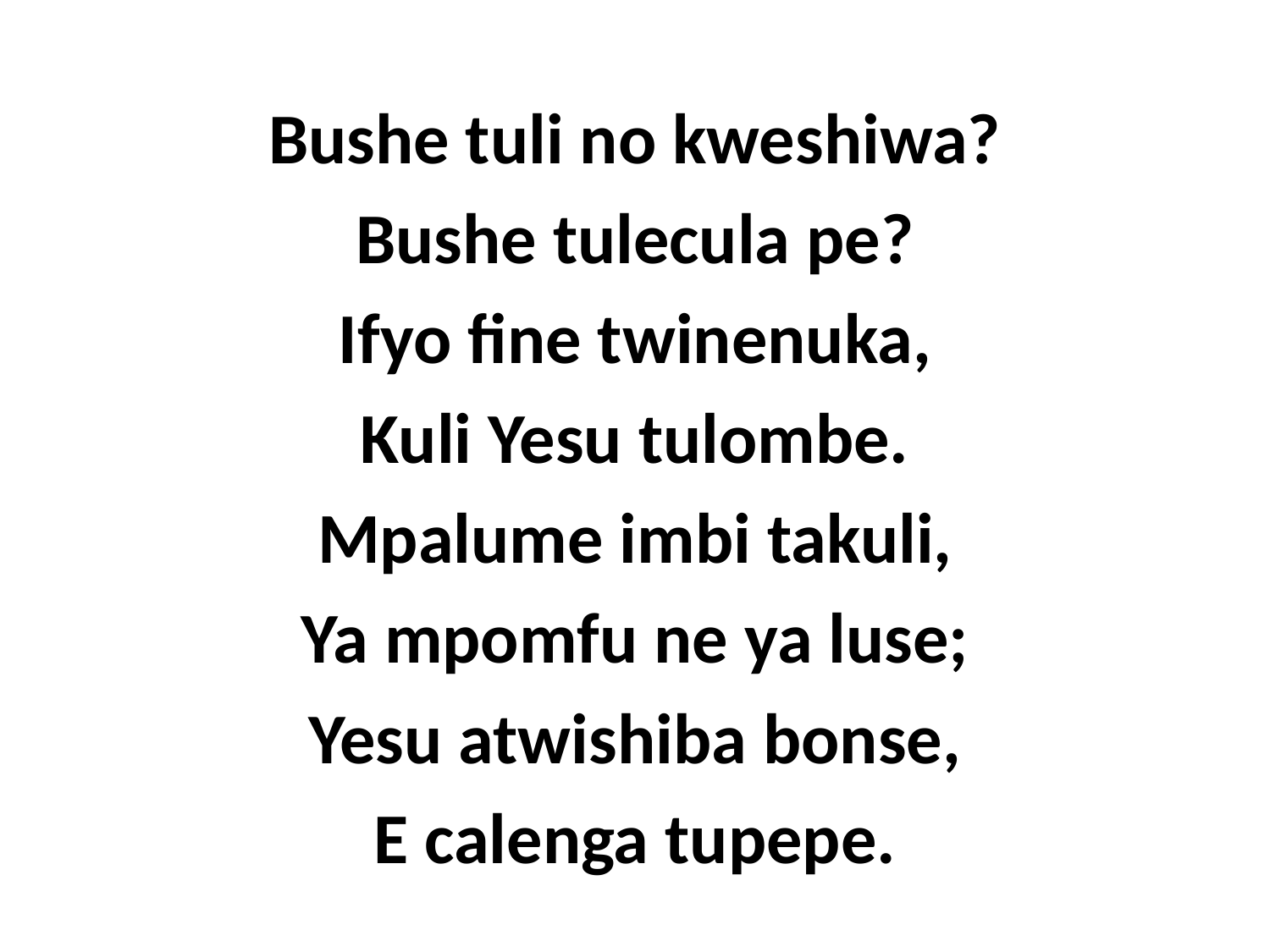

Bushe tuli no kweshiwa?
Bushe tulecula pe?
Ifyo fine twinenuka,
Kuli Yesu tulombe.
Mpalume imbi takuli,
Ya mpomfu ne ya luse;
Yesu atwishiba bonse,
E calenga tupepe.